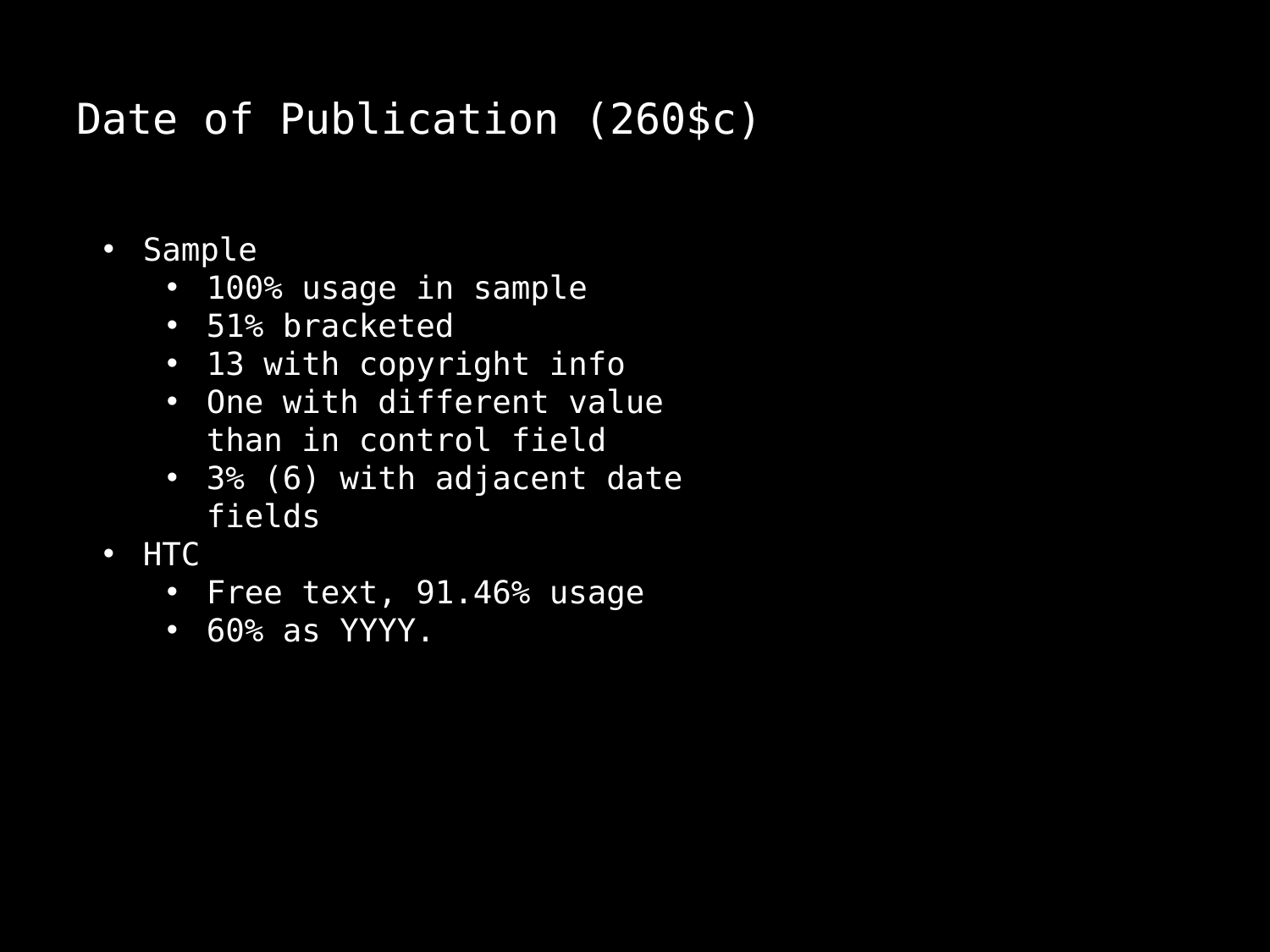

# Date of Publication (260$c)
Sample
100% usage in sample
51% bracketed
13 with copyright info
One with different value than in control field
3% (6) with adjacent date fields
HTC
Free text, 91.46% usage
60% as YYYY.